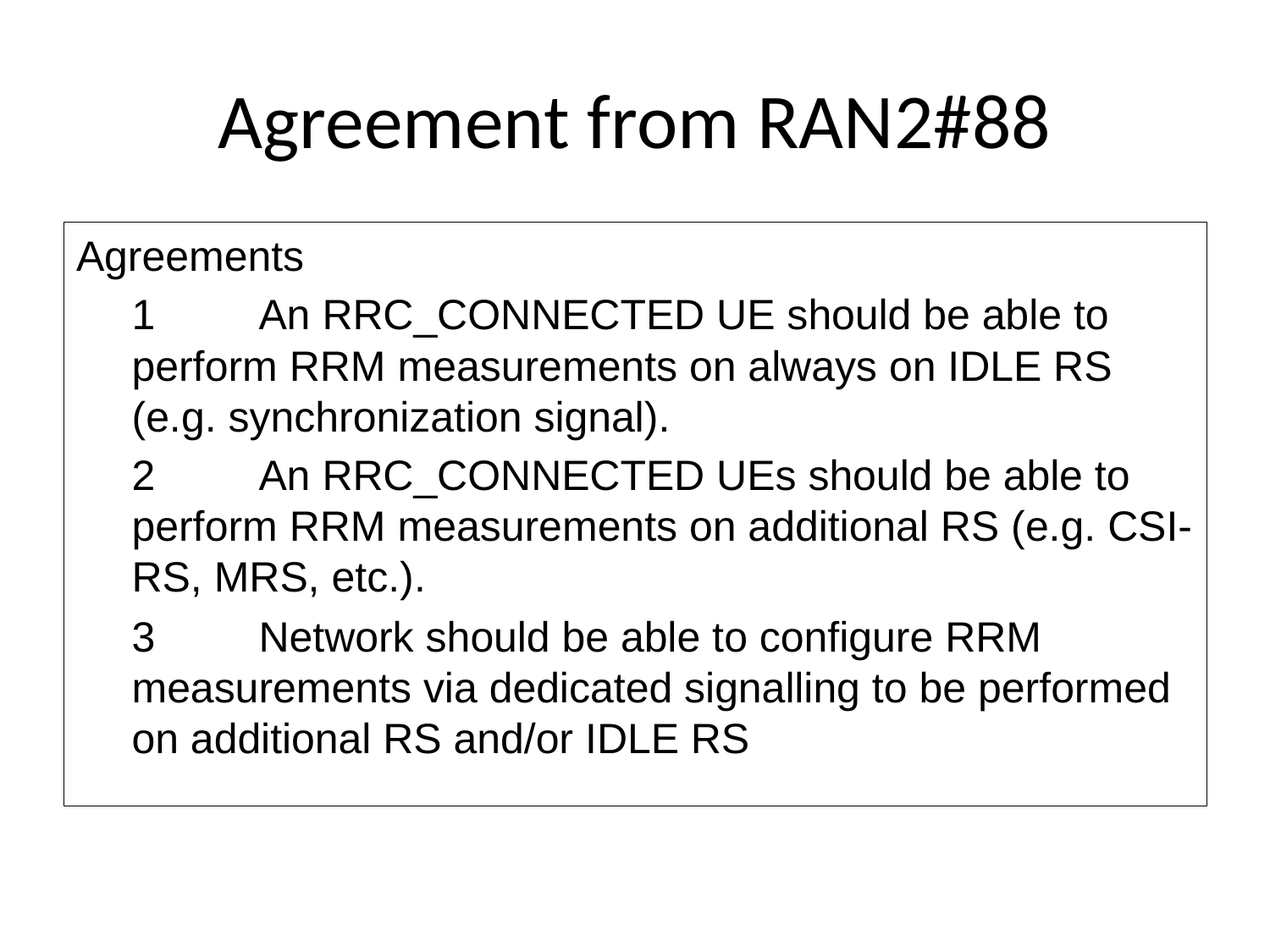

# Agreement from RAN2#88
Agreements
1	An RRC_CONNECTED UE should be able to perform RRM measurements on always on IDLE RS (e.g. synchronization signal).
2	An RRC_CONNECTED UEs should be able to perform RRM measurements on additional RS (e.g. CSI-RS, MRS, etc.).
3	Network should be able to configure RRM measurements via dedicated signalling to be performed on additional RS and/or IDLE RS